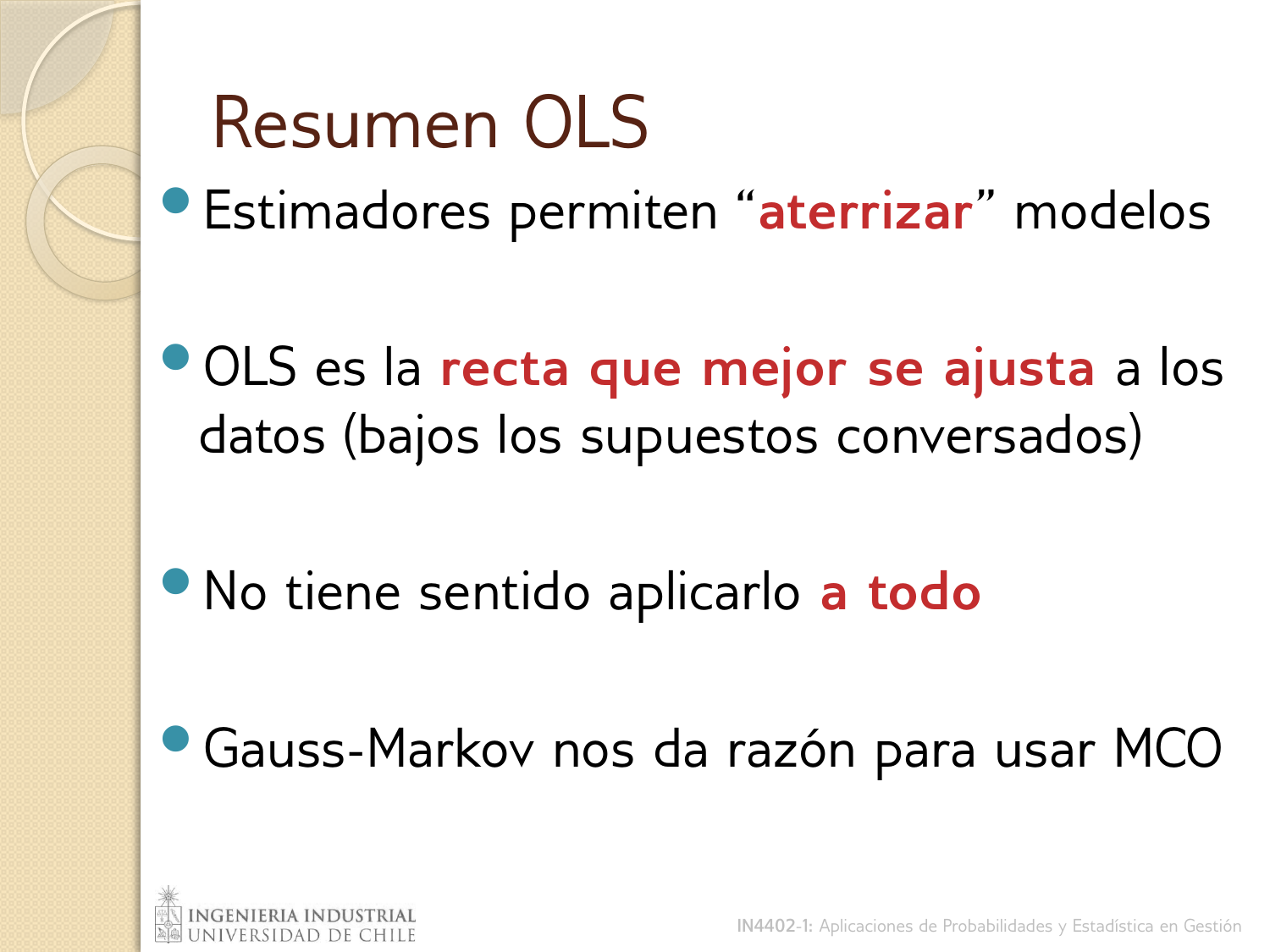

# Resumen OLS
Estimadores permiten “aterrizar” modelos

OLS es la recta que mejor se ajusta a los datos (bajos los supuestos conversados)

No tiene sentido aplicarlo a todo

Gauss-Markov nos da razón para usar MCO